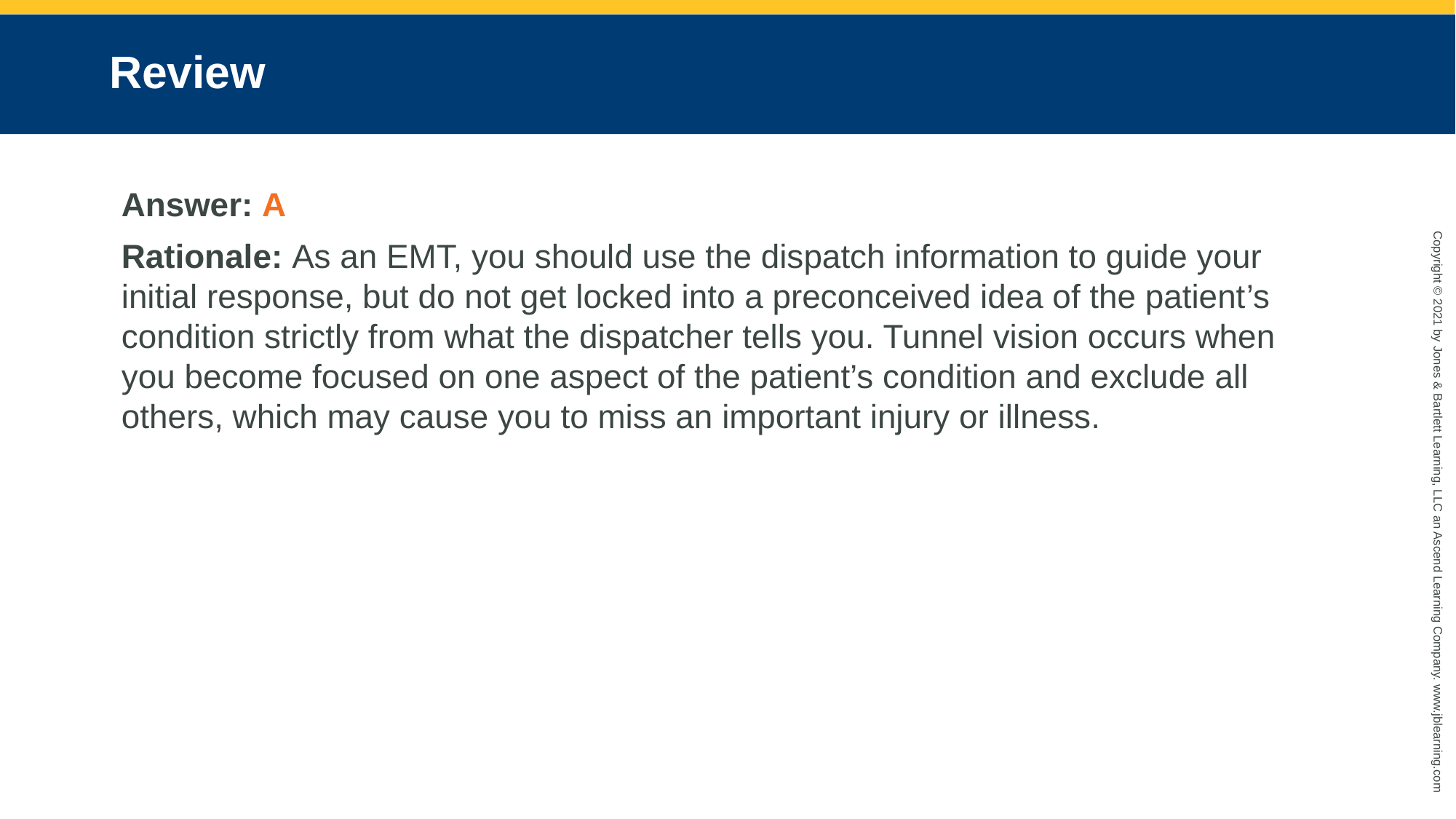

# Review
Answer: A
Rationale: As an EMT, you should use the dispatch information to guide your initial response, but do not get locked into a preconceived idea of the patient’s condition strictly from what the dispatcher tells you. Tunnel vision occurs when you become focused on one aspect of the patient’s condition and exclude all others, which may cause you to miss an important injury or illness.